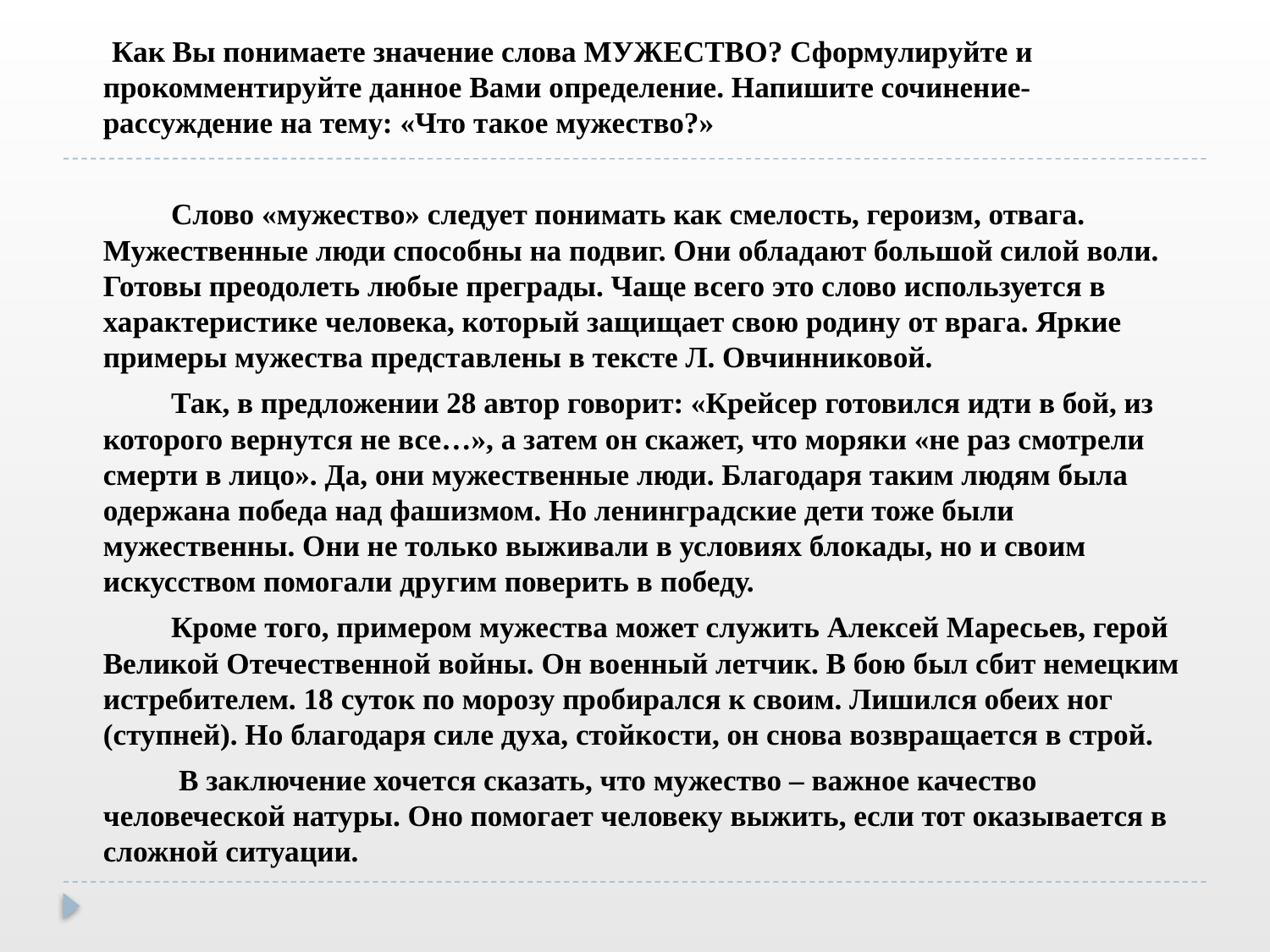

Как Вы понимаете значение слова МУЖЕСТВО? Сформулируйте и прокомментируйте данное Вами определение. Напишите сочинение-рассуждение на тему: «Что такое мужество?»

              Слово «мужество» следует понимать как смелость, героизм, отвага. Мужественные люди способны на подвиг. Они обладают большой силой воли. Готовы преодолеть любые преграды. Чаще всего это слово используется в характеристике человека, который защищает свою родину от врага. Яркие примеры мужества представлены в тексте Л. Овчинниковой.
              Так, в предложении 28 автор говорит: «Крейсер готовился идти в бой, из которого вернутся не все…», а затем он скажет, что моряки «не раз смотрели смерти в лицо». Да, они мужественные люди. Благодаря таким людям была одержана победа над фашизмом. Но ленинградские дети тоже были мужественны. Они не только выживали в условиях блокады, но и своим искусством помогали другим поверить в победу.
              Кроме того, примером мужества может служить Алексей Маресьев, герой Великой Отечественной войны. Он военный летчик. В бою был сбит немецким истребителем. 18 суток по морозу пробирался к своим. Лишился обеих ног (ступней). Но благодаря силе духа, стойкости, он снова возвращается в строй.
               В заключение хочется сказать, что мужество – важное качество человеческой натуры. Оно помогает человеку выжить, если тот оказывается в сложной ситуации.